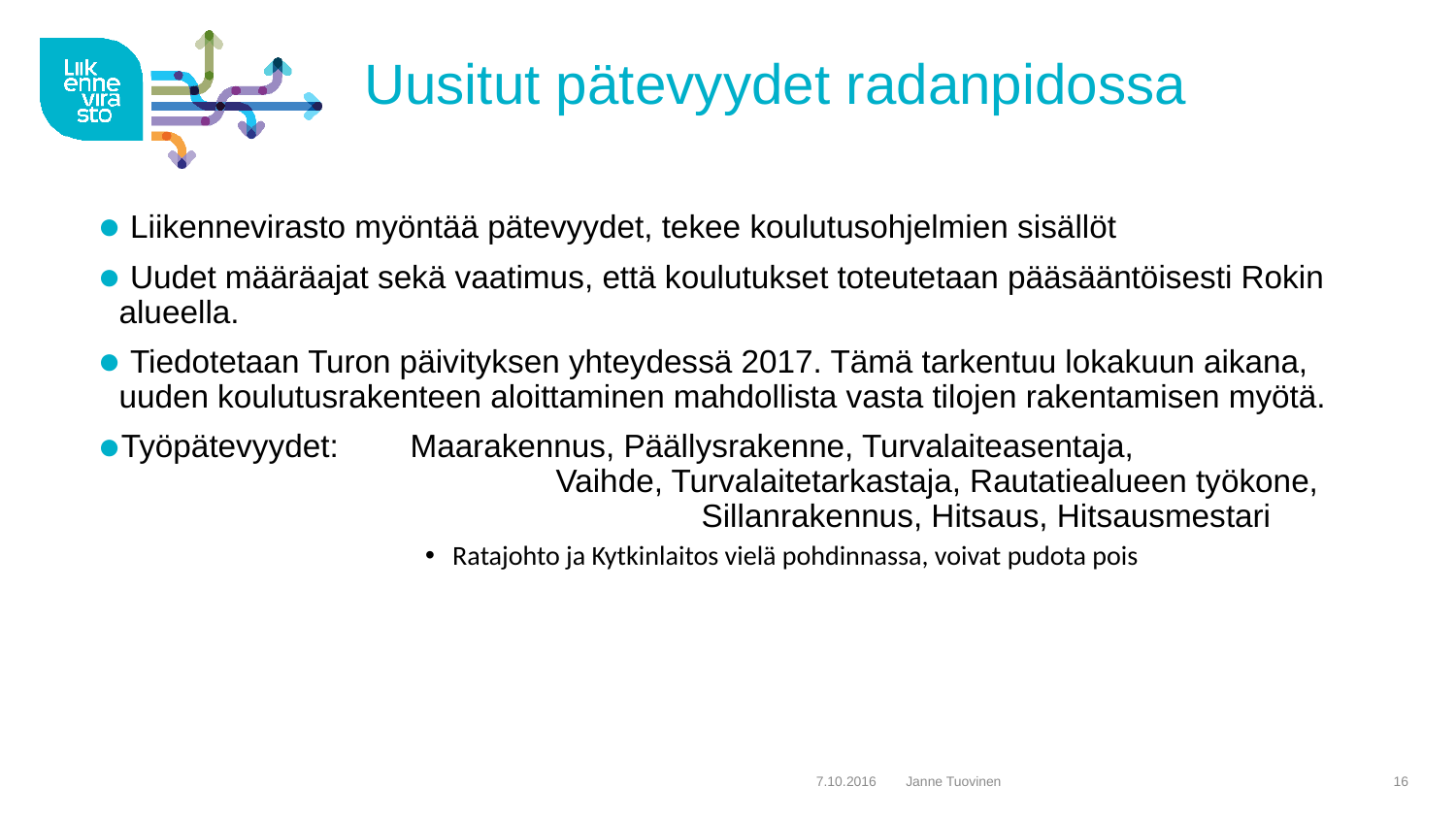

# Uusitut pätevyydet radanpidossa
 Liikennevirasto myöntää pätevyydet, tekee koulutusohjelmien sisällöt
 Uudet määräajat sekä vaatimus, että koulutukset toteutetaan pääsääntöisesti Rokin alueella.
 Tiedotetaan Turon päivityksen yhteydessä 2017. Tämä tarkentuu lokakuun aikana, uuden koulutusrakenteen aloittaminen mahdollista vasta tilojen rakentamisen myötä.
Työpätevyydet: 	Maarakennus, Päällysrakenne, Turvalaiteasentaja,
			Vaihde, Turvalaitetarkastaja, Rautatiealueen työkone, 				Sillanrakennus, Hitsaus, Hitsausmestari
Ratajohto ja Kytkinlaitos vielä pohdinnassa, voivat pudota pois
7.10.2016
Janne Tuovinen
16